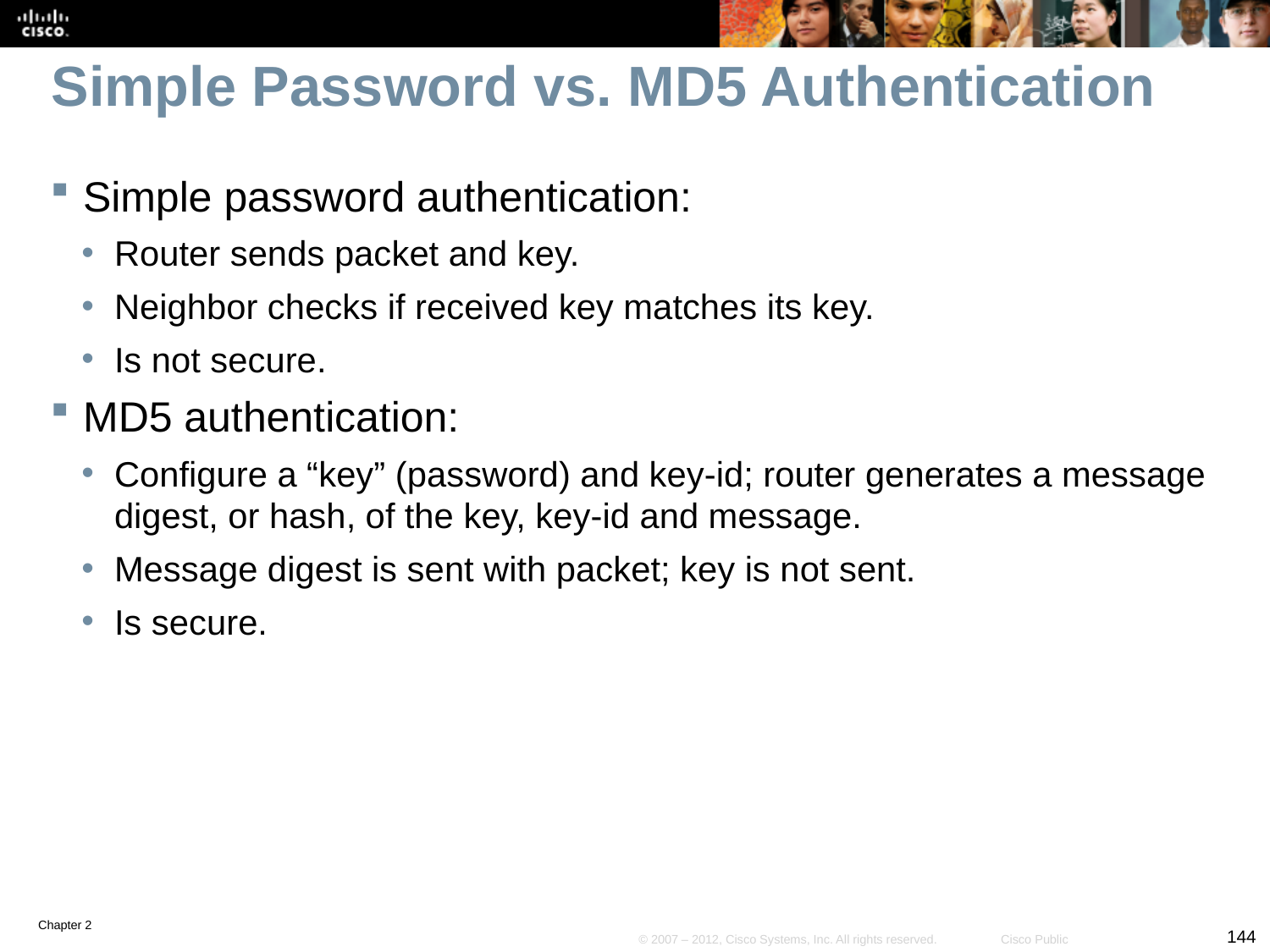

# Simple Password vs. MD5 Authentication
Simple password authentication:
Router sends packet and key.
Neighbor checks if received key matches its key.
Is not secure.
MD5 authentication:
Configure a “key” (password) and key-id; router generates a message digest, or hash, of the key, key-id and message.
Message digest is sent with packet; key is not sent.
Is secure.